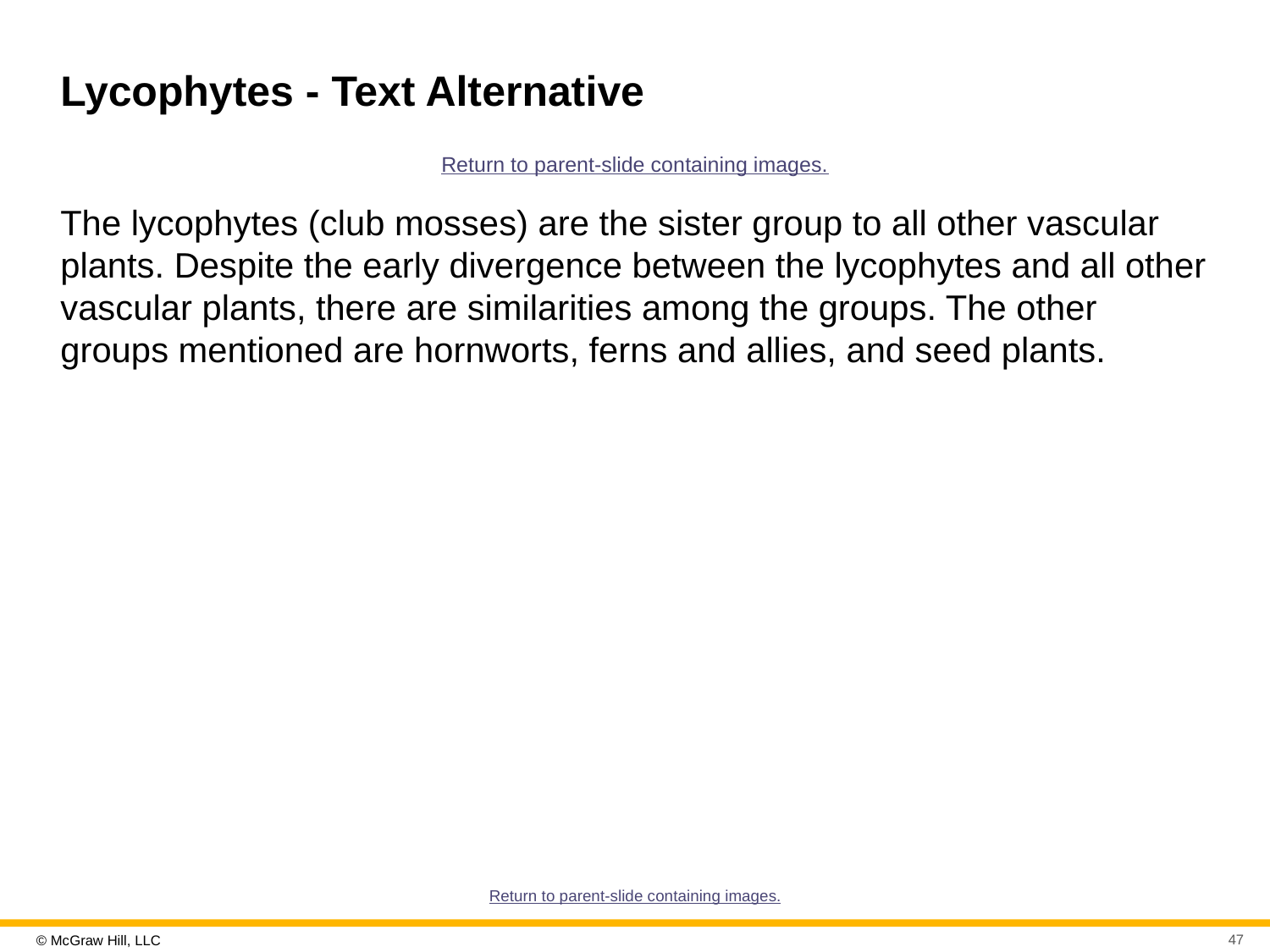

# Lycophytes - Text Alternative
Return to parent-slide containing images.
The lycophytes (club mosses) are the sister group to all other vascular plants. Despite the early divergence between the lycophytes and all other vascular plants, there are similarities among the groups. The other groups mentioned are hornworts, ferns and allies, and seed plants.
Return to parent-slide containing images.
47